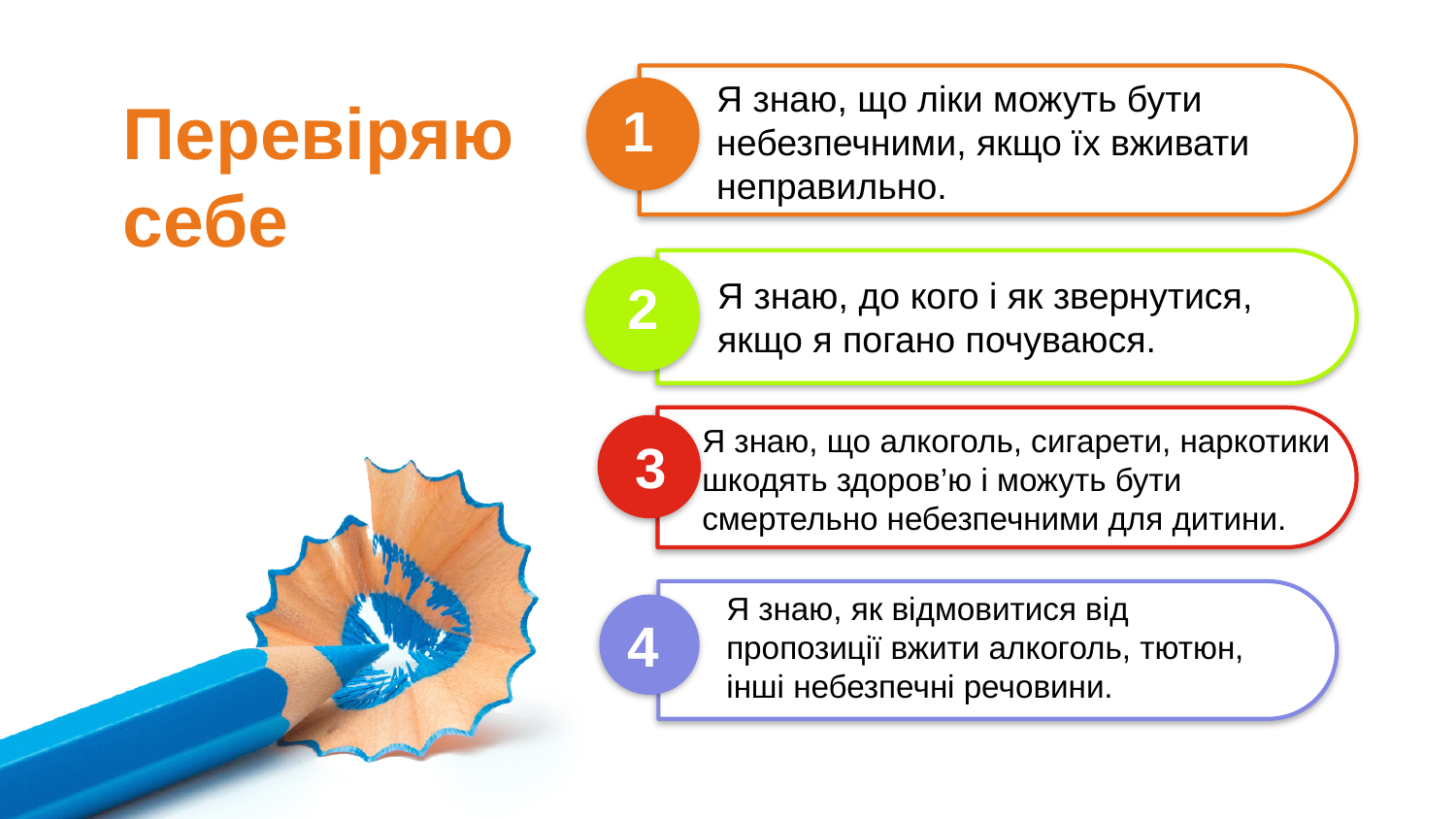

Я знаю, що ліки можуть бути
небезпечними, якщо їх вживати
неправильно.
Перевіряю себе

1

2
Я знаю, до кого і як звернутися,
якщо я погано почуваюся.

Я знаю, що алкоголь, сигарети, наркотики шкодять здоров’ю і можуть бути
смертельно небезпечними для дитини.

3
Я знаю, як відмовитися від
пропозиції вжити алкоголь, тютюн,
інші небезпечні речовини.

4